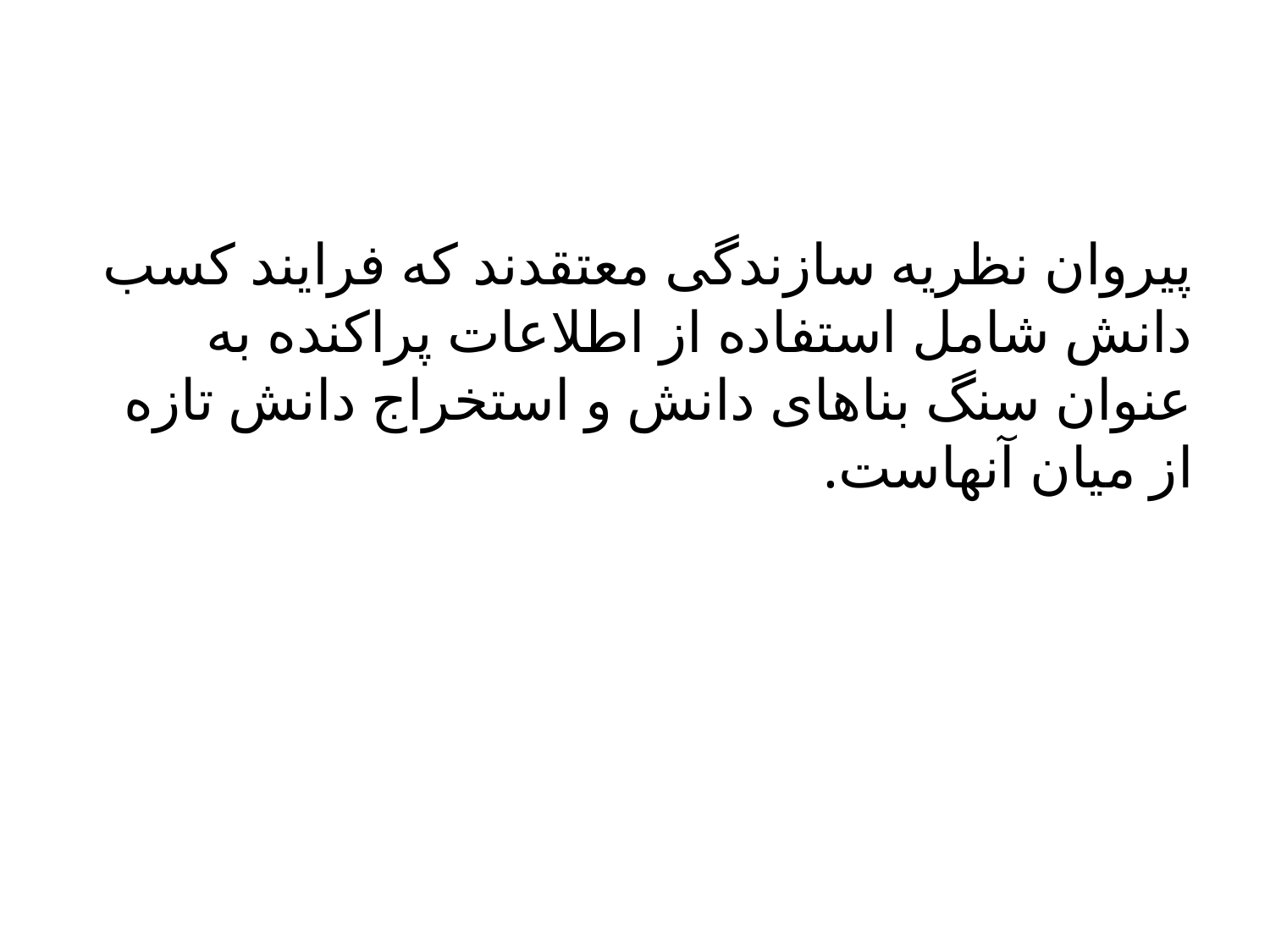

#
پیروان نظریه سازندگی معتقدند که فرایند کسب دانش شامل استفاده از اطلاعات پراکنده به عنوان سنگ بناهای دانش و استخراج دانش تازه از میان آنهاست.